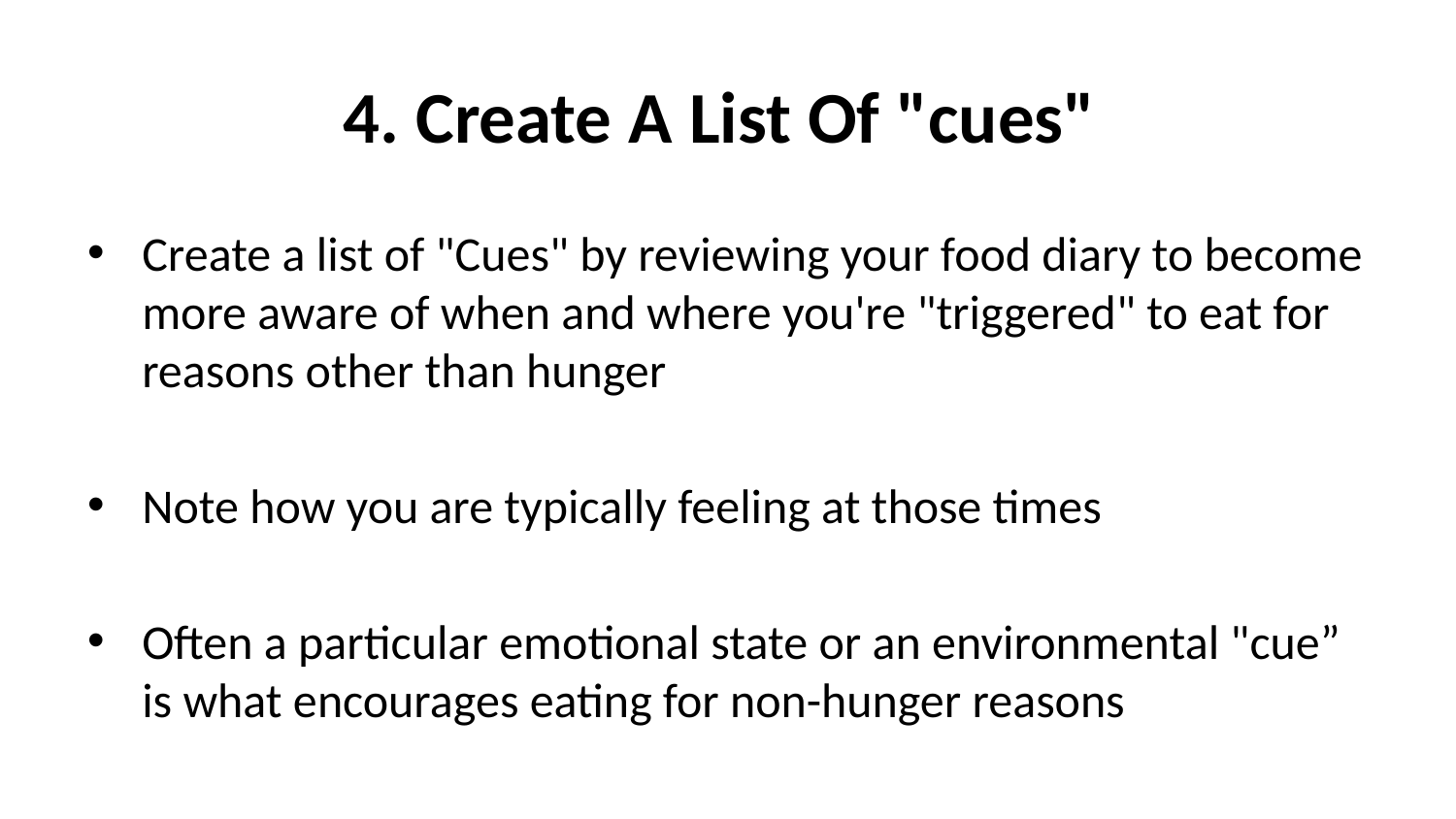

# 4. Create A List Of "cues"
Create a list of "Cues" by reviewing your food diary to become more aware of when and where you're "triggered" to eat for reasons other than hunger

Note how you are typically feeling at those times

Often a particular emotional state or an environmental "cue” is what encourages eating for non-hunger reasons